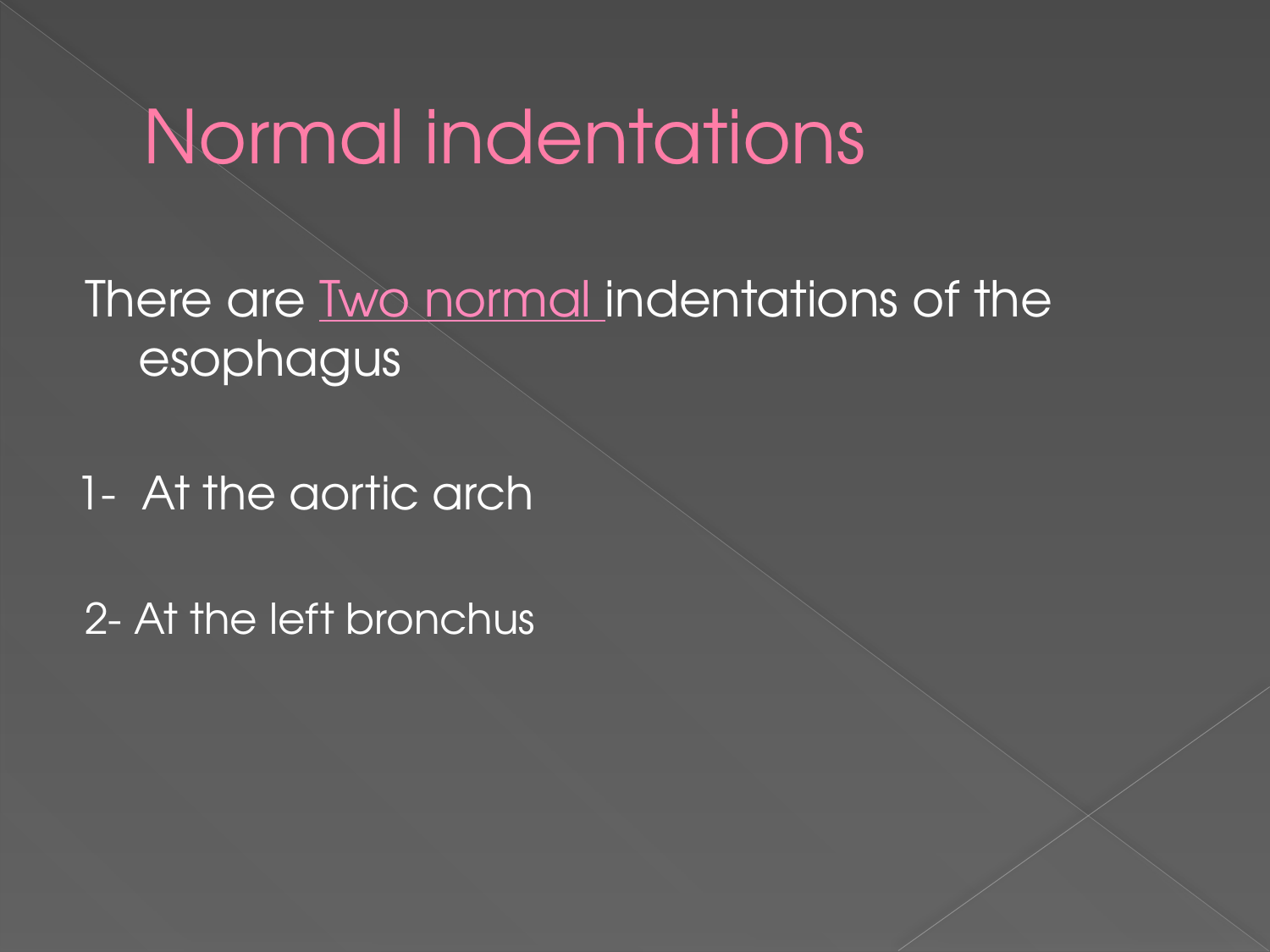

# Normal indentations
There are Two normal indentations of the esophagus

1-  At the aortic arch

2- At the left bronchus